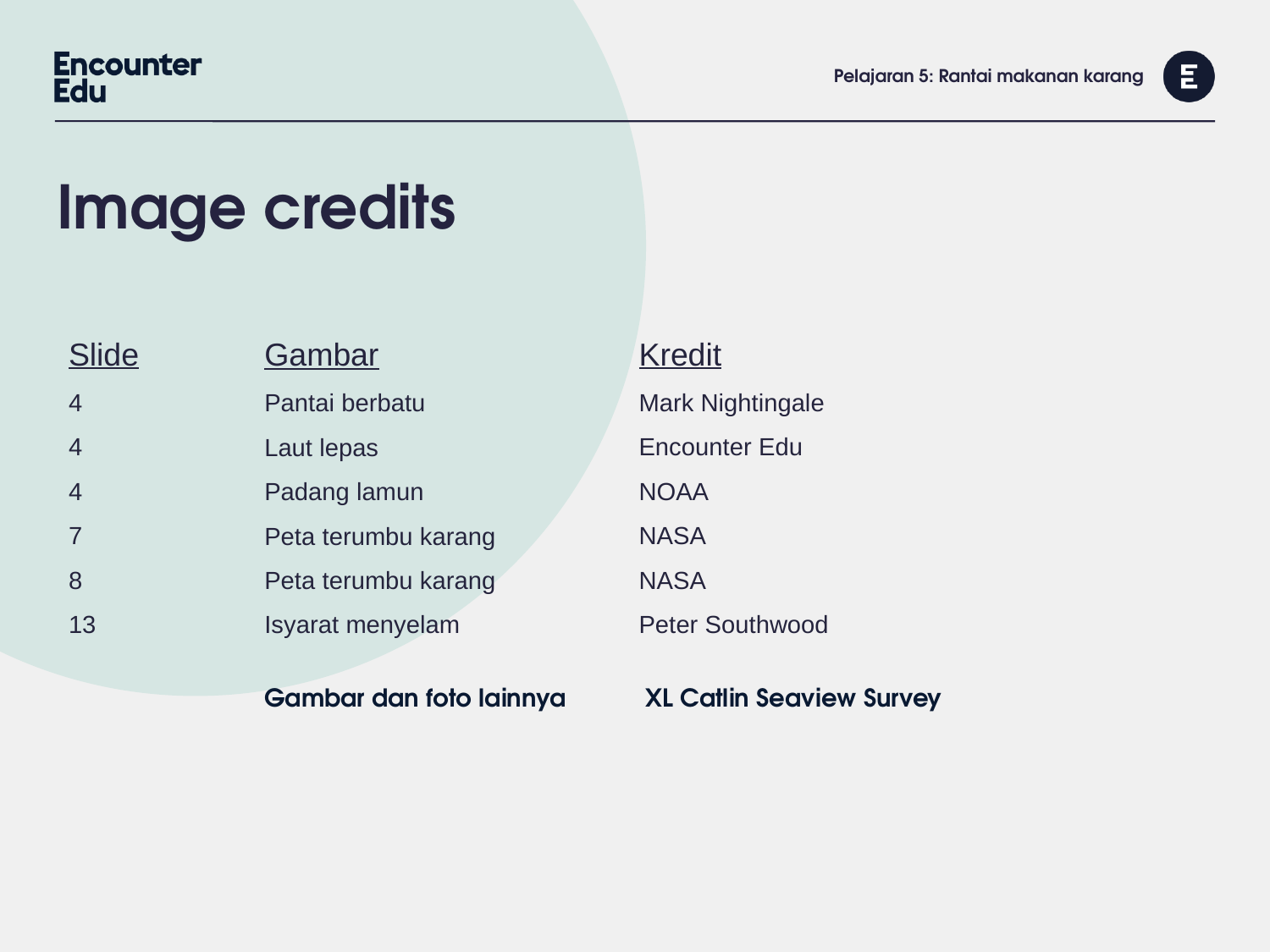

# Pelajaran 5: Rantai makanan karang
Slide
4
4
4
7
8
13
Kredit
Mark Nightingale
Encounter Edu
NOAA
NASA
NASA
Peter Southwood
Gambar
Pantai berbatu
Laut lepas
Padang lamun
Peta terumbu karang
Peta terumbu karang
Isyarat menyelam
Gambar dan foto lainnya 	XL Catlin Seaview Survey